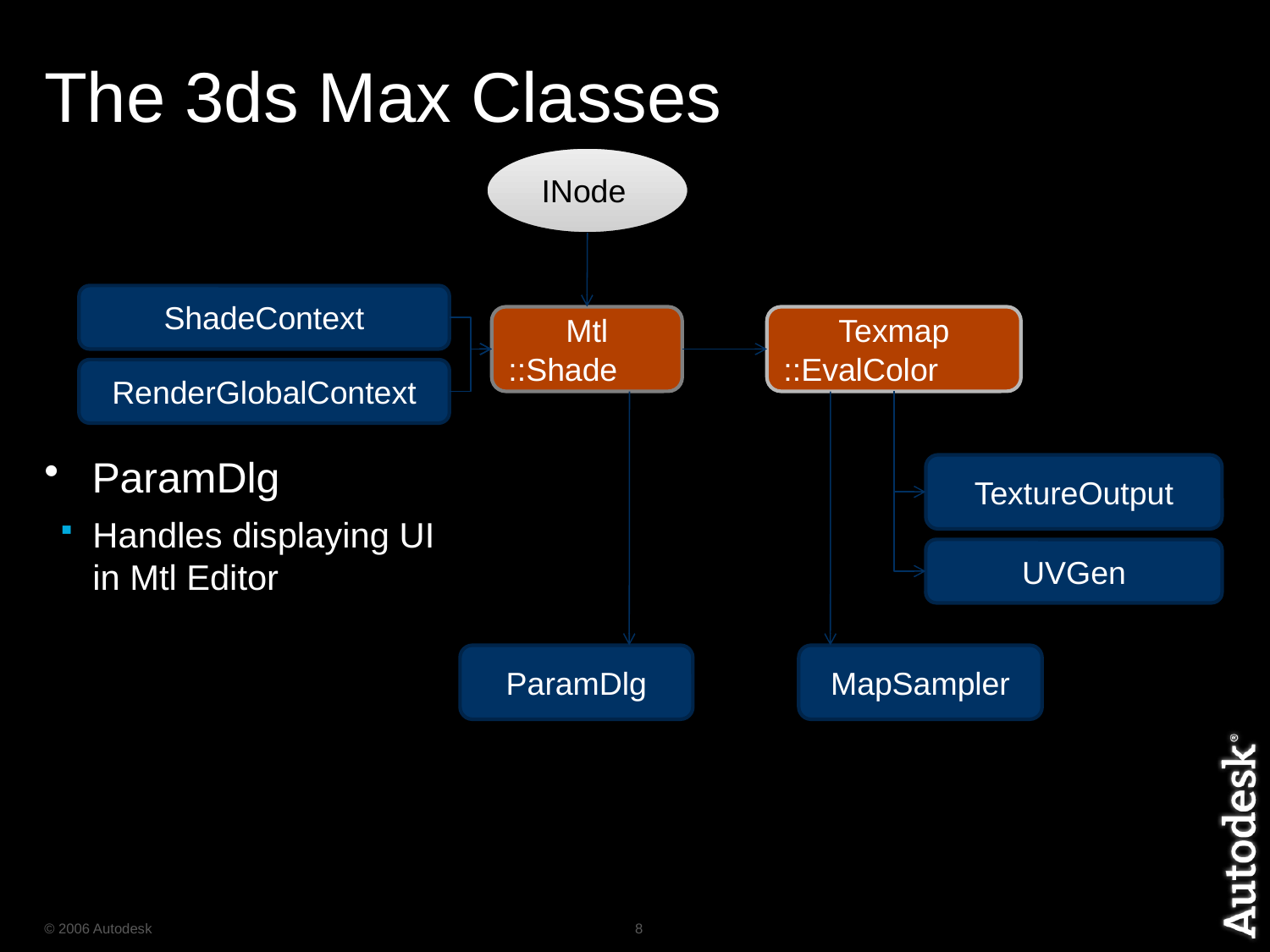

# The 3ds Max Classes

INode

ParamDlg
Handles displaying UI
in Mtl Editor
ShadeContext
Mtl
::Shade
Texmap
::EvalColor
RenderGlobalContext
TextureOutput
UVGen
ParamDlg
MapSampler